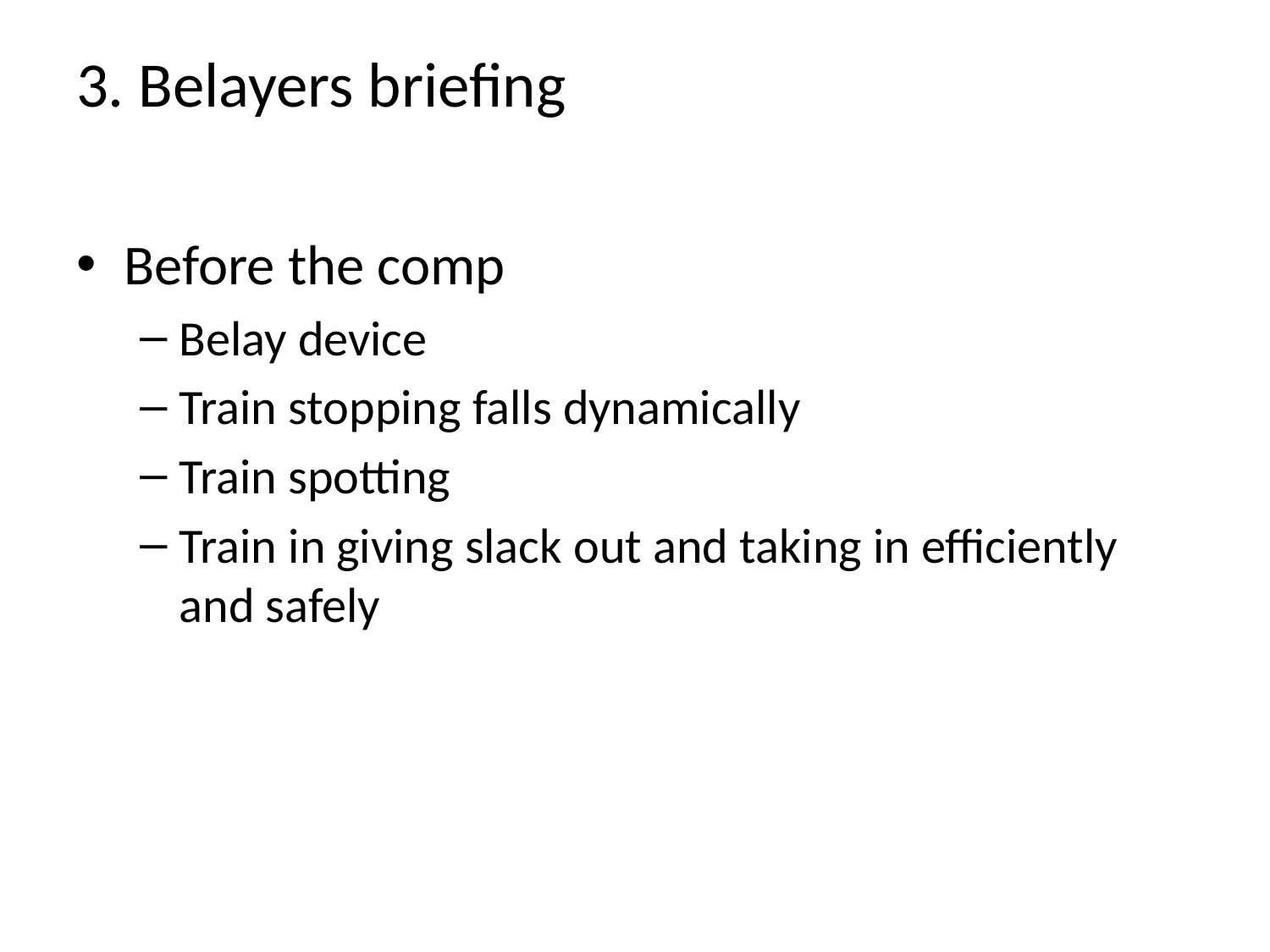

# 3. Belayers briefing
Before the comp
Belay device
Train stopping falls dynamically
Train spotting
Train in giving slack out and taking in efficiently and safely